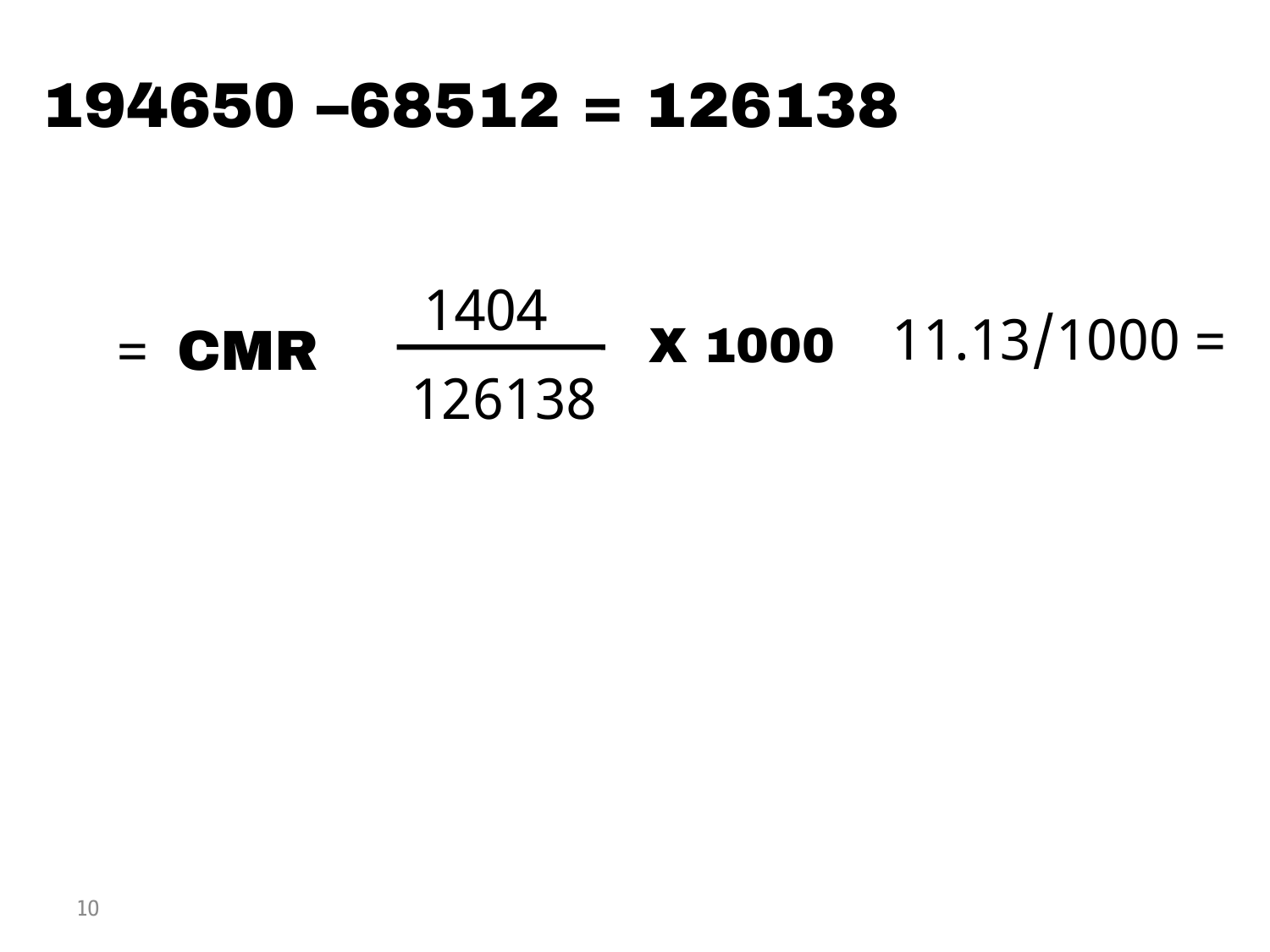

194650 –68512 = 126138

1404
= 11.13/1000
CMR  =
X 1000
126138
10